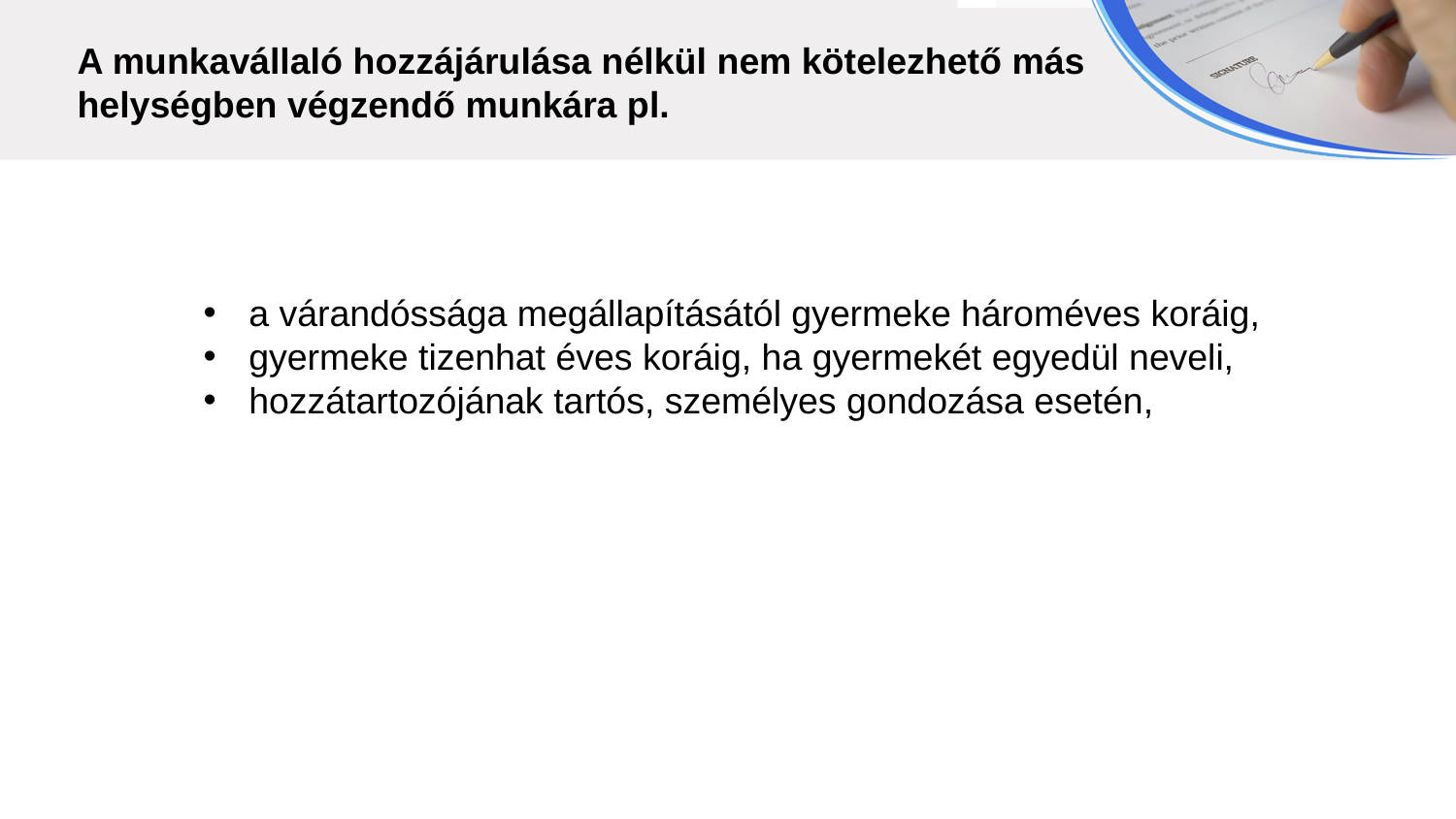

A munkavállaló hozzájárulása nélkül nem kötelezhető más helységben végzendő munkára pl.
a várandóssága megállapításától gyermeke hároméves koráig,
gyermeke tizenhat éves koráig, ha gyermekét egyedül neveli,
hozzátartozójának tartós, személyes gondozása esetén,